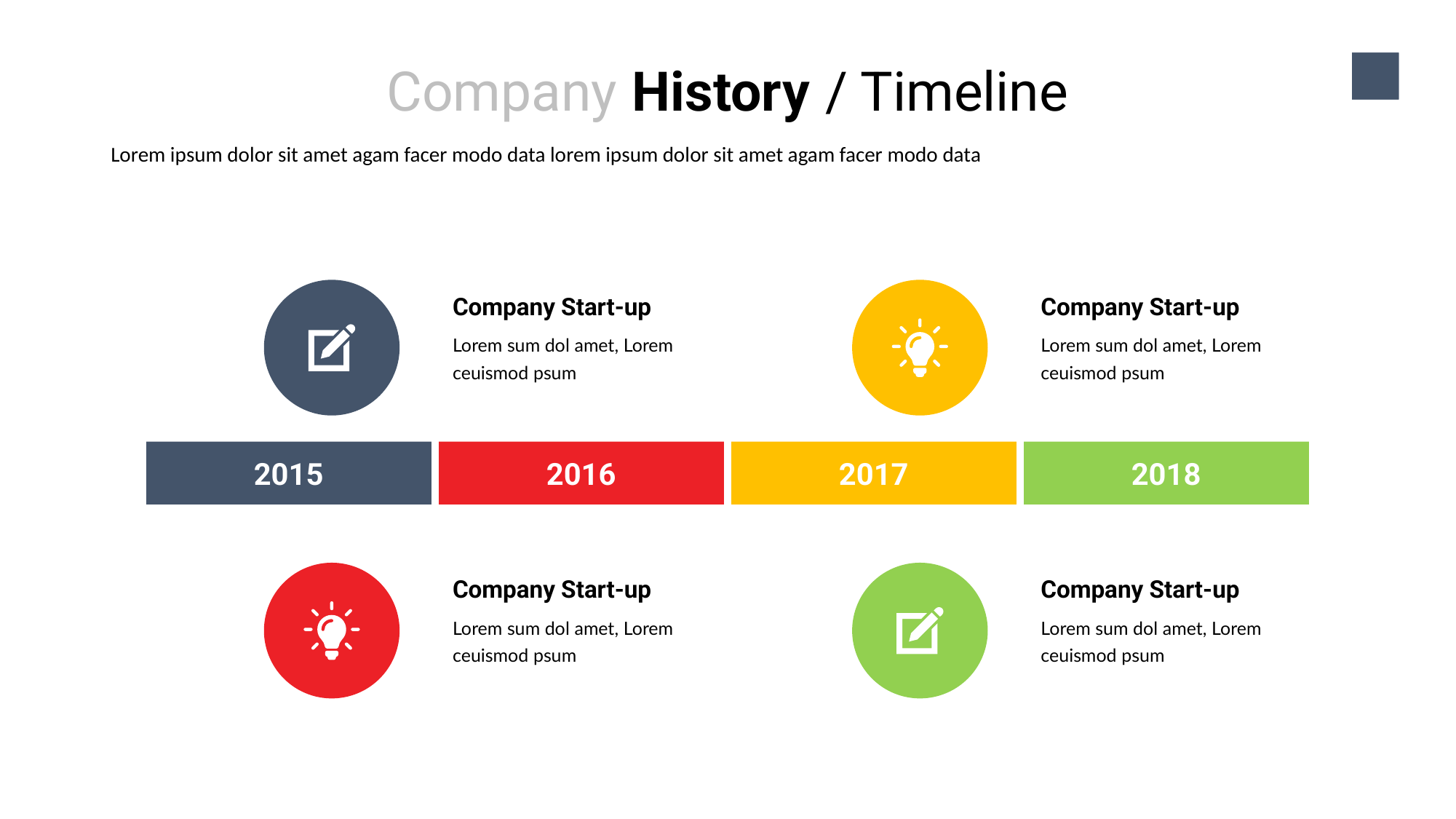

Company History / Timeline
14
Lorem ipsum dolor sit amet agam facer modo data lorem ipsum dolor sit amet agam facer modo data

Company Start-up
Lorem sum dol amet, Lorem
ceuismod psum
Company Start-up
Lorem sum dol amet, Lorem
ceuismod psum

2015
2016
2017
2018

Company Start-up
Lorem sum dol amet, Lorem
ceuismod psum
Company Start-up
Lorem sum dol amet, Lorem
ceuismod psum